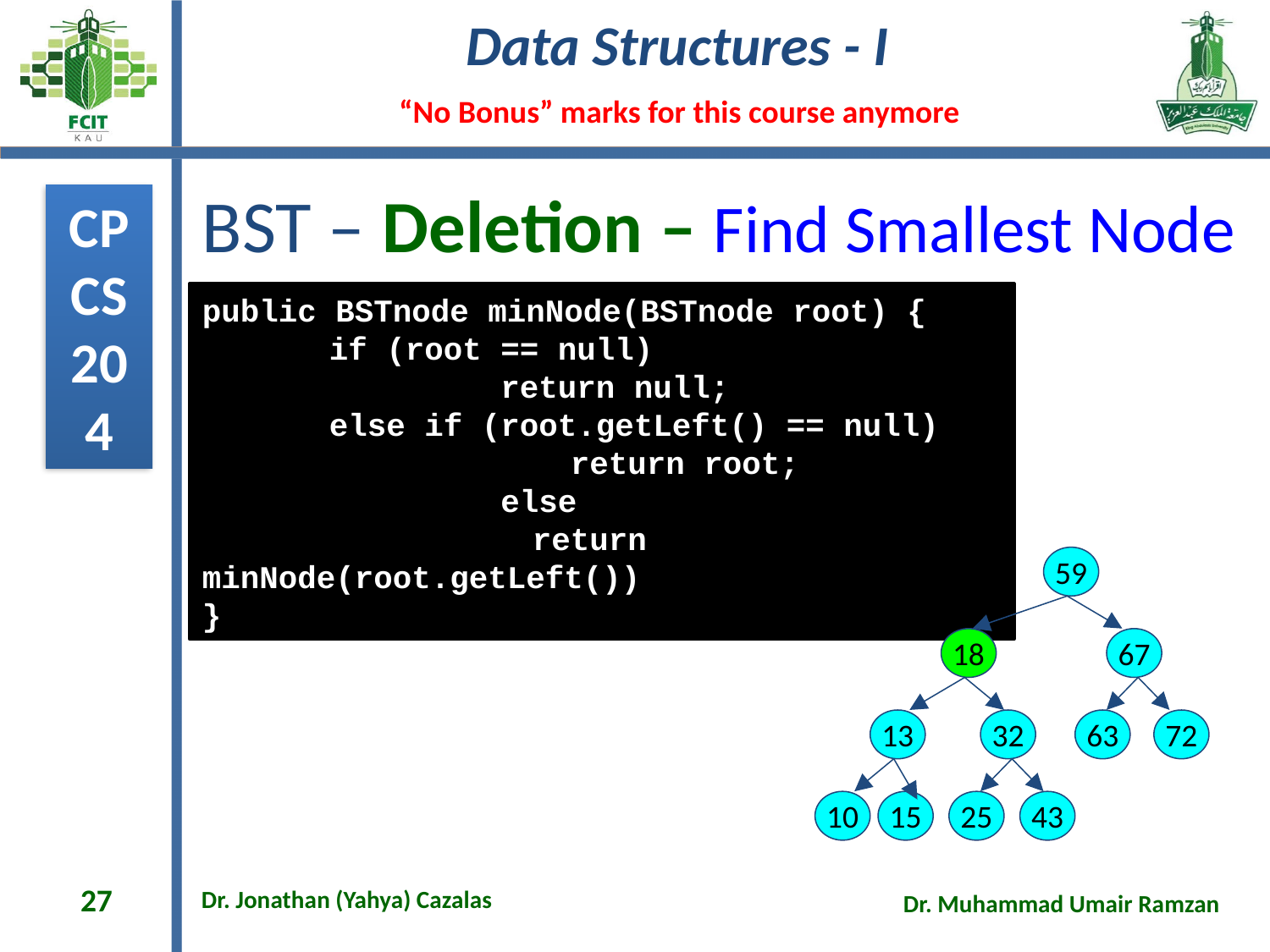

# BST – Deletion – Find Smallest Node
public BSTnode minNode(BSTnode root) {
	if (root == null)
	         return null;
	else if (root.getLeft() == null)
		      return root;
	         else
		    return minNode(root.getLeft())
}
59

18
67

13
32
63
72

10
15
25
43

27